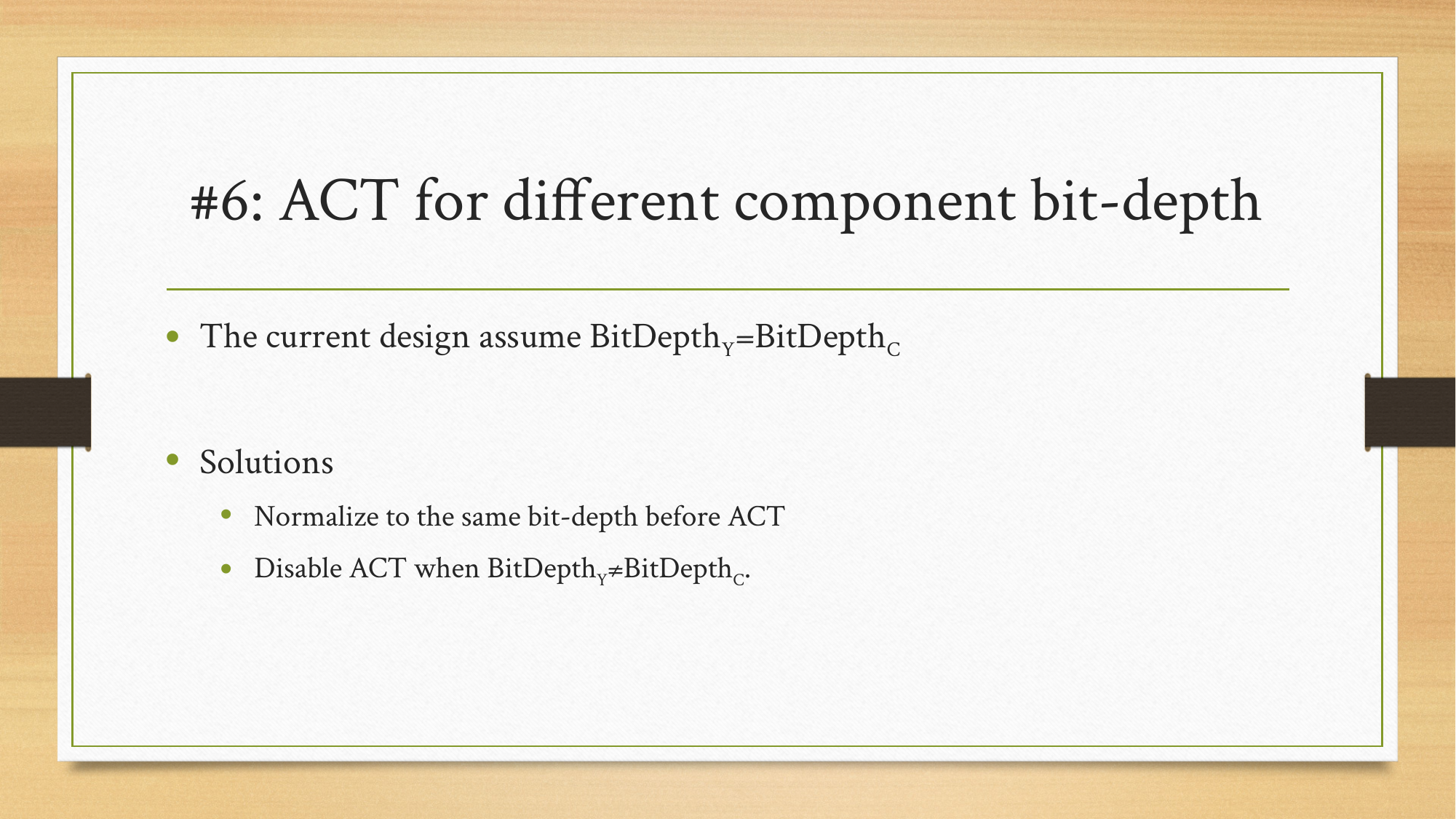

# #6: ACT for different component bit-depth
The current design assume BitDepthY=BitDepthC

Solutions
Normalize to the same bit-depth before ACT
Disable ACT when BitDepthY≠BitDepthC.